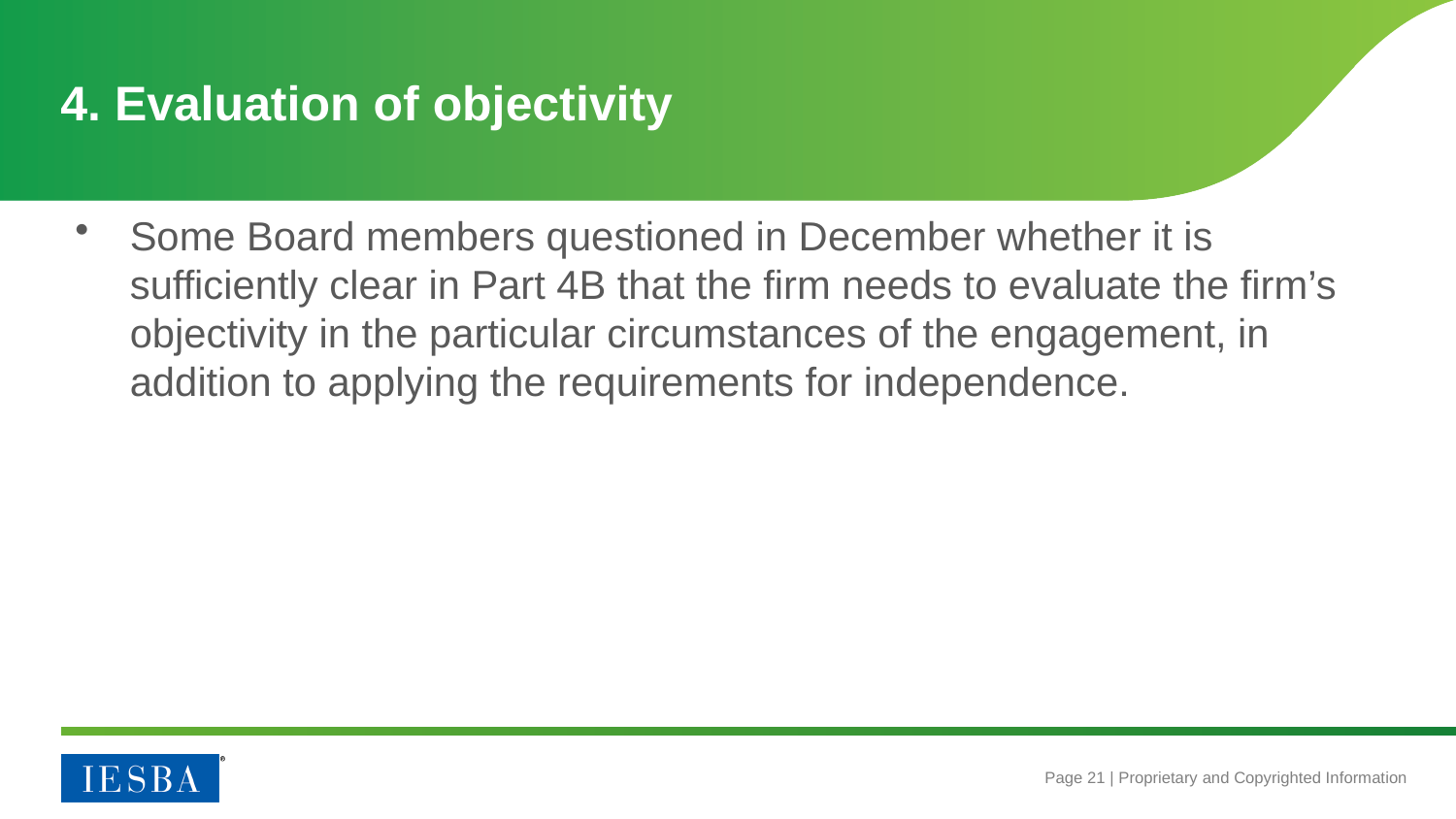

# 4. Evaluation of objectivity
Some Board members questioned in December whether it is sufficiently clear in Part 4B that the firm needs to evaluate the firm’s objectivity in the particular circumstances of the engagement, in addition to applying the requirements for independence.